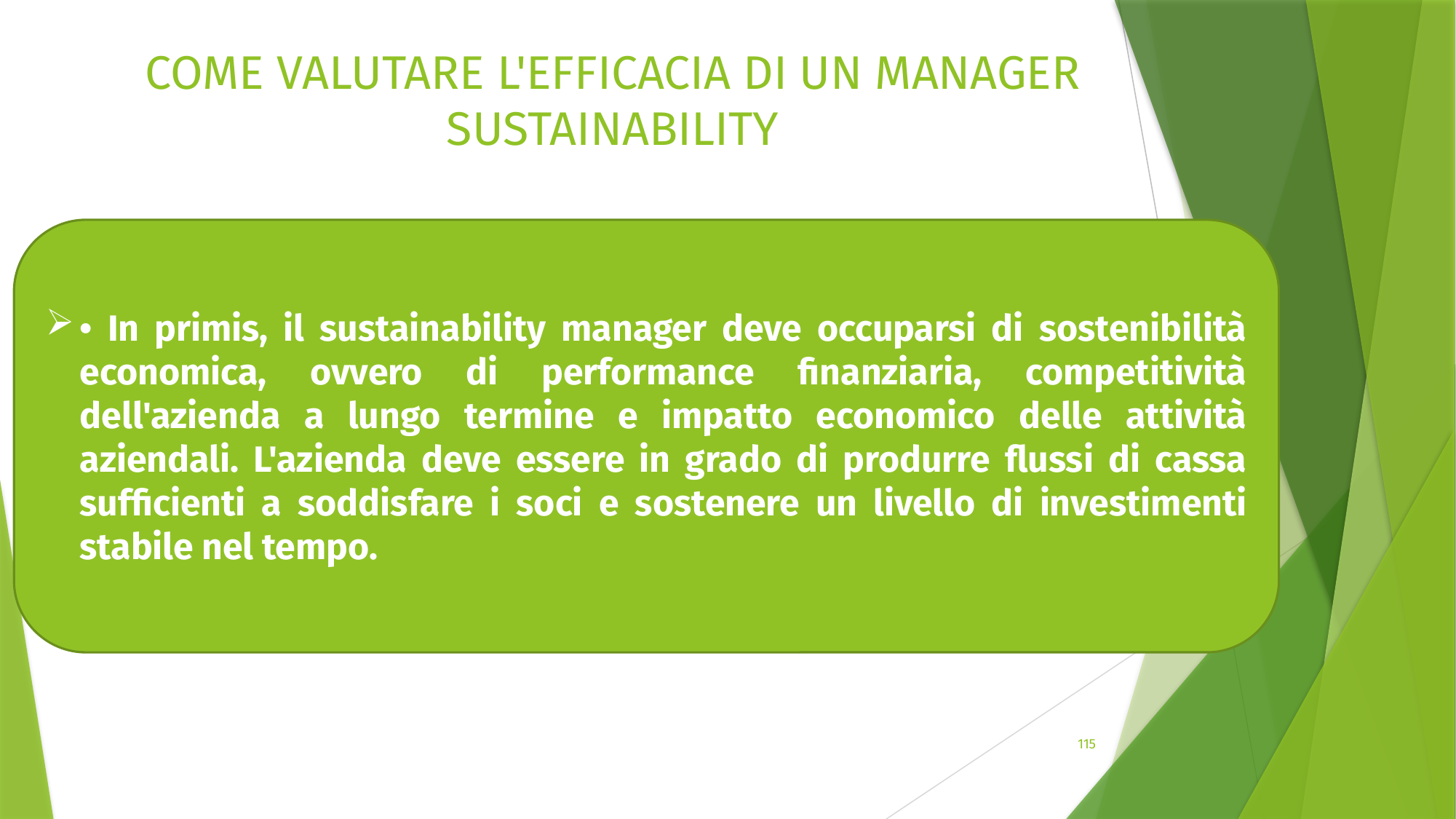

# COME VALUTARE L'EFFICACIA DI UN MANAGER SUSTAINABILITY
• In primis, il sustainability manager deve occuparsi di sostenibilità economica, ovvero di performance finanziaria, competitività dell'azienda a lungo termine e impatto economico delle attività aziendali. L'azienda deve essere in grado di produrre flussi di cassa sufficienti a soddisfare i soci e sostenere un livello di investimenti stabile nel tempo.
115